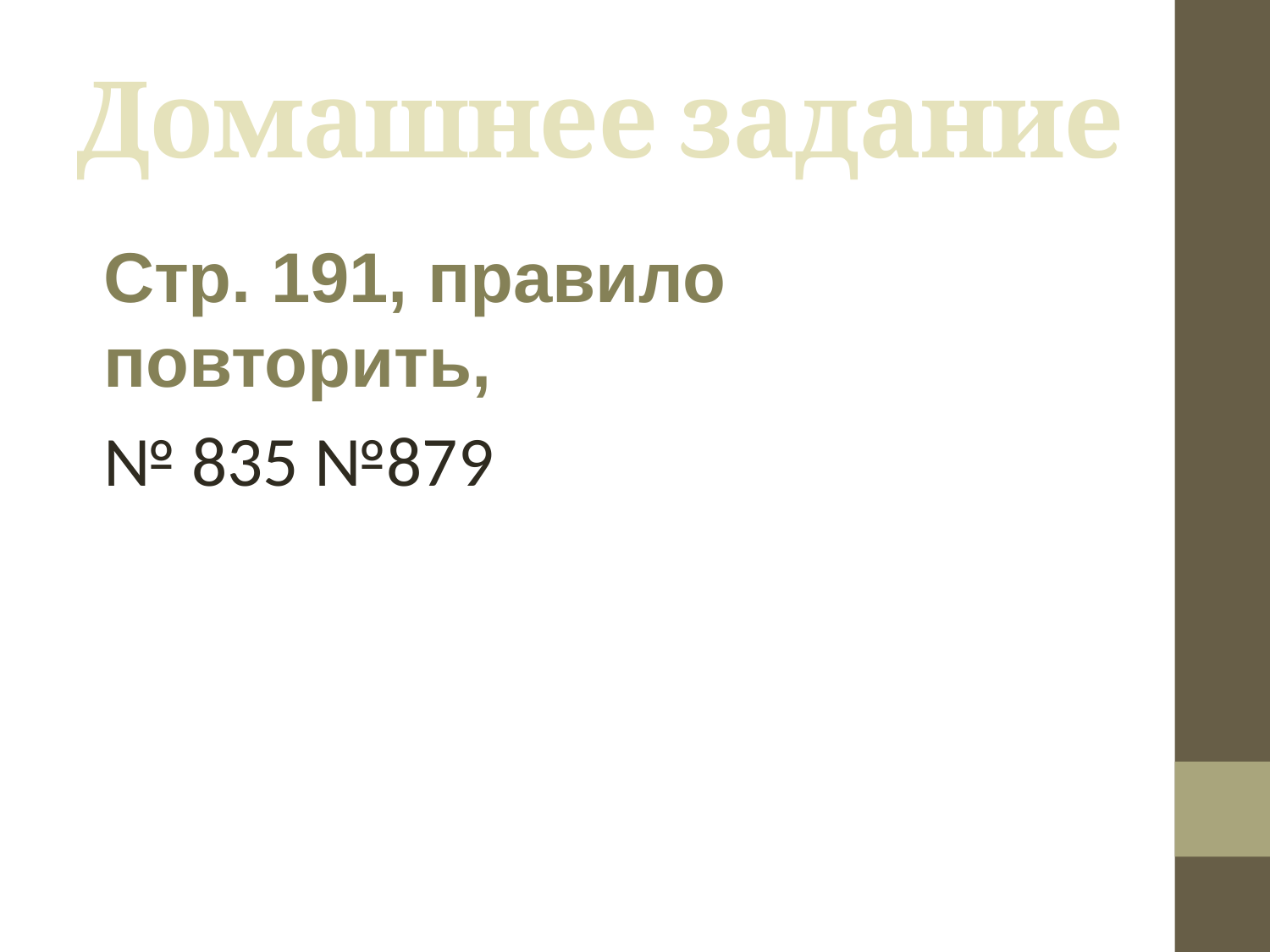

# Домашнее задание
Стр. 191, правило повторить,
№ 835 №879